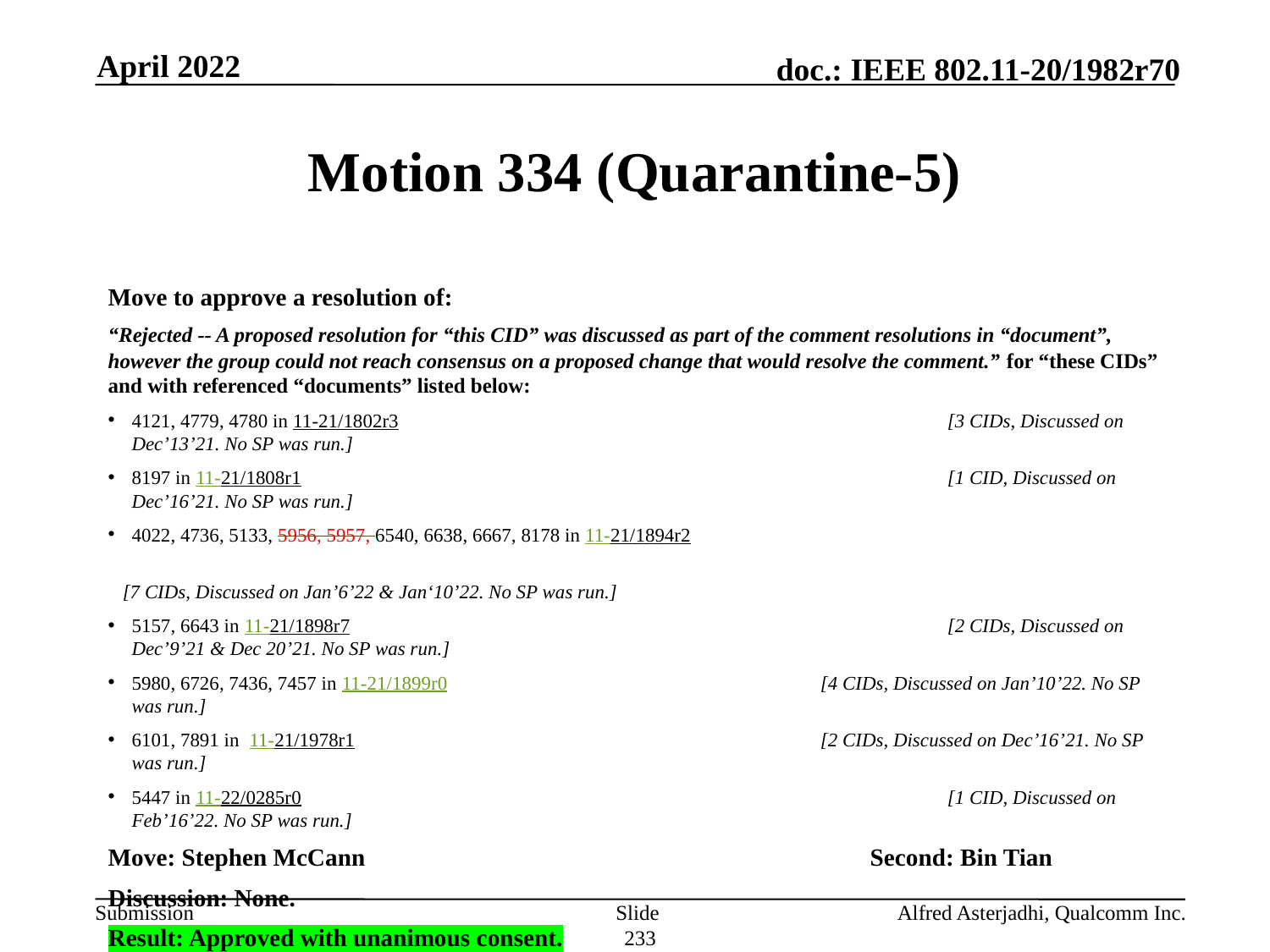

April 2022
# Motion 334 (Quarantine-5)
Move to approve a resolution of:
“Rejected -- A proposed resolution for “this CID” was discussed as part of the comment resolutions in “document”, however the group could not reach consensus on a proposed change that would resolve the comment.” for “these CIDs” and with referenced “documents” listed below:
4121, 4779, 4780 in 11-21/1802r3  				           [3 CIDs, Discussed on Dec’13’21. No SP was run.]
8197 in 11-21/1808r1  					           [1 CID, Discussed on Dec’16’21. No SP was run.]
4022, 4736, 5133, 5956, 5957, 6540, 6638, 6667, 8178 in 11-21/1894r2
								           [7 CIDs, Discussed on Jan’6’22 & Jan‘10’22. No SP was run.]
5157, 6643 in 11-21/1898r7 					           [2 CIDs, Discussed on Dec’9’21 & Dec 20’21. No SP was run.]
5980, 6726, 7436, 7457 in 11-21/1899r0  			           [4 CIDs, Discussed on Jan’10’22. No SP was run.]
6101, 7891 in  11-21/1978r1  				           [2 CIDs, Discussed on Dec’16’21. No SP was run.]
5447 in 11-22/0285r0  					           [1 CID, Discussed on Feb’16’22. No SP was run.]
Move: Stephen McCann 				Second: Bin Tian
Discussion: None.
Result: Approved with unanimous consent.
Note: CIDs that have been discussed and for which the group could not reach consensus.
Slide 233
Alfred Asterjadhi, Qualcomm Inc.